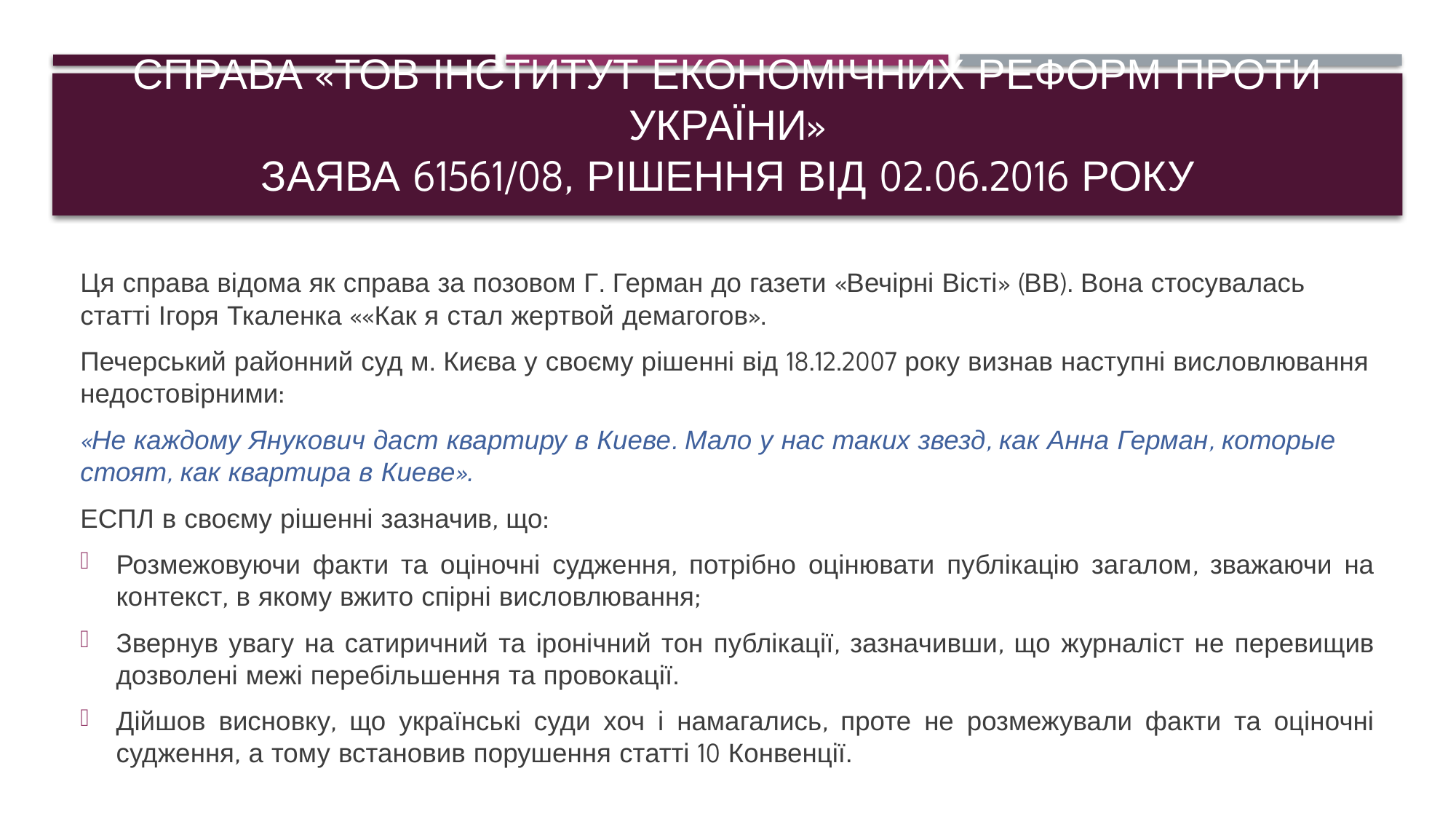

# Справа «ТОВ Інститут економічних реформ проти України» заява 61561/08, рішення від 02.06.2016 року
Ця справа відома як справа за позовом Г. Герман до газети «Вечірні Вісті» (ВВ). Вона стосувалась статті Ігоря Ткаленка ««Как я стал жертвой демагогов».
Печерський районний суд м. Києва у своєму рішенні від 18.12.2007 року визнав наступні висловлювання недостовірними:
«Не каждому Янукович даст квартиру в Киеве. Мало у нас таких звезд, как Анна Герман, которые стоят, как квартира в Киеве».
ЕСПЛ в своєму рішенні зазначив, що:
Розмежовуючи факти та оціночні судження, потрібно оцінювати публікацію загалом, зважаючи на контекст, в якому вжито спірні висловлювання;
Звернув увагу на сатиричний та іронічний тон публікації, зазначивши, що журналіст не перевищив дозволені межі перебільшення та провокації.
Дійшов висновку, що українські суди хоч і намагались, проте не розмежували факти та оціночні судження, а тому встановив порушення статті 10 Конвенції.